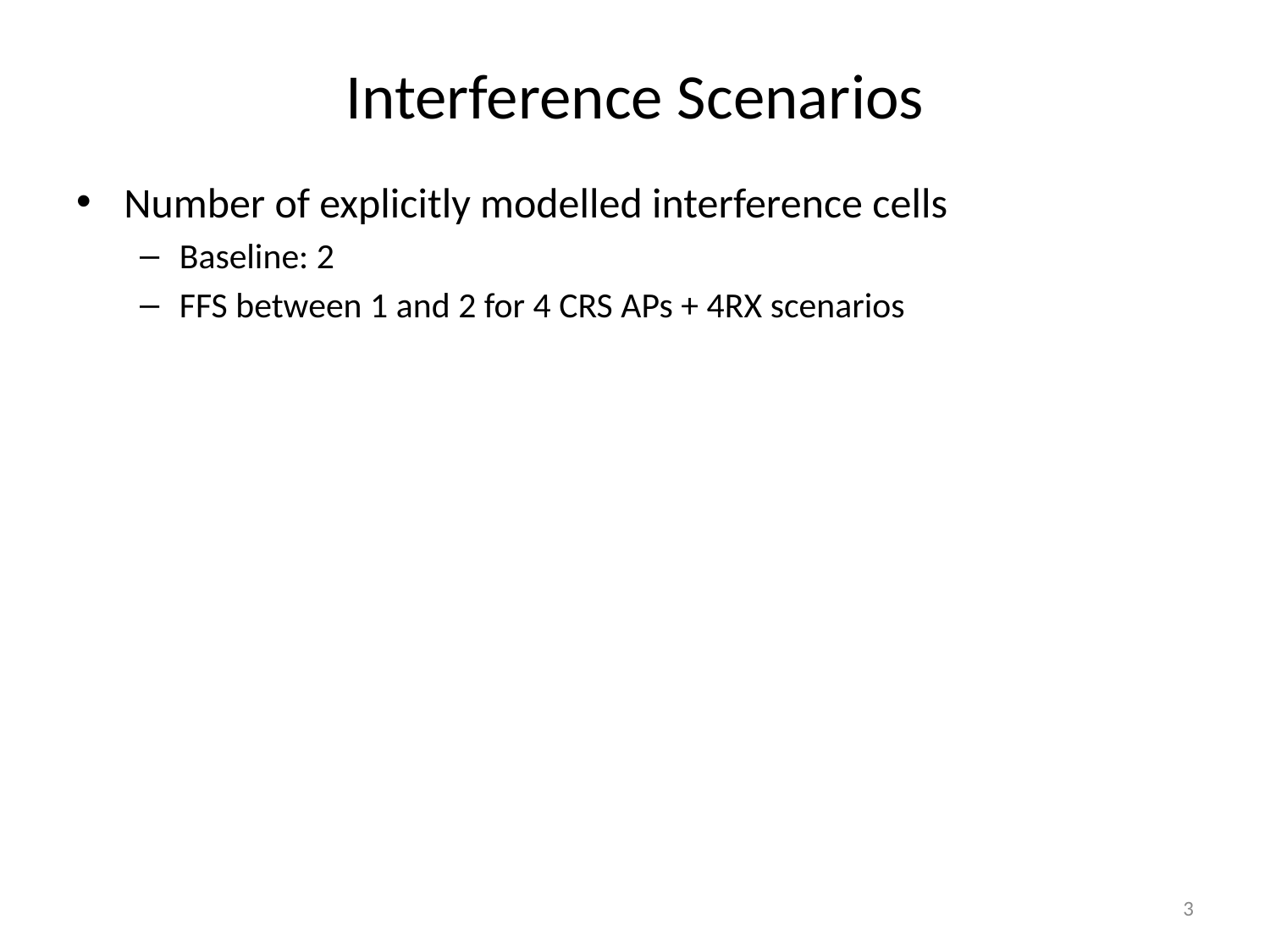

# Interference Scenarios
Number of explicitly modelled interference cells
Baseline: 2
FFS between 1 and 2 for 4 CRS APs + 4RX scenarios

3